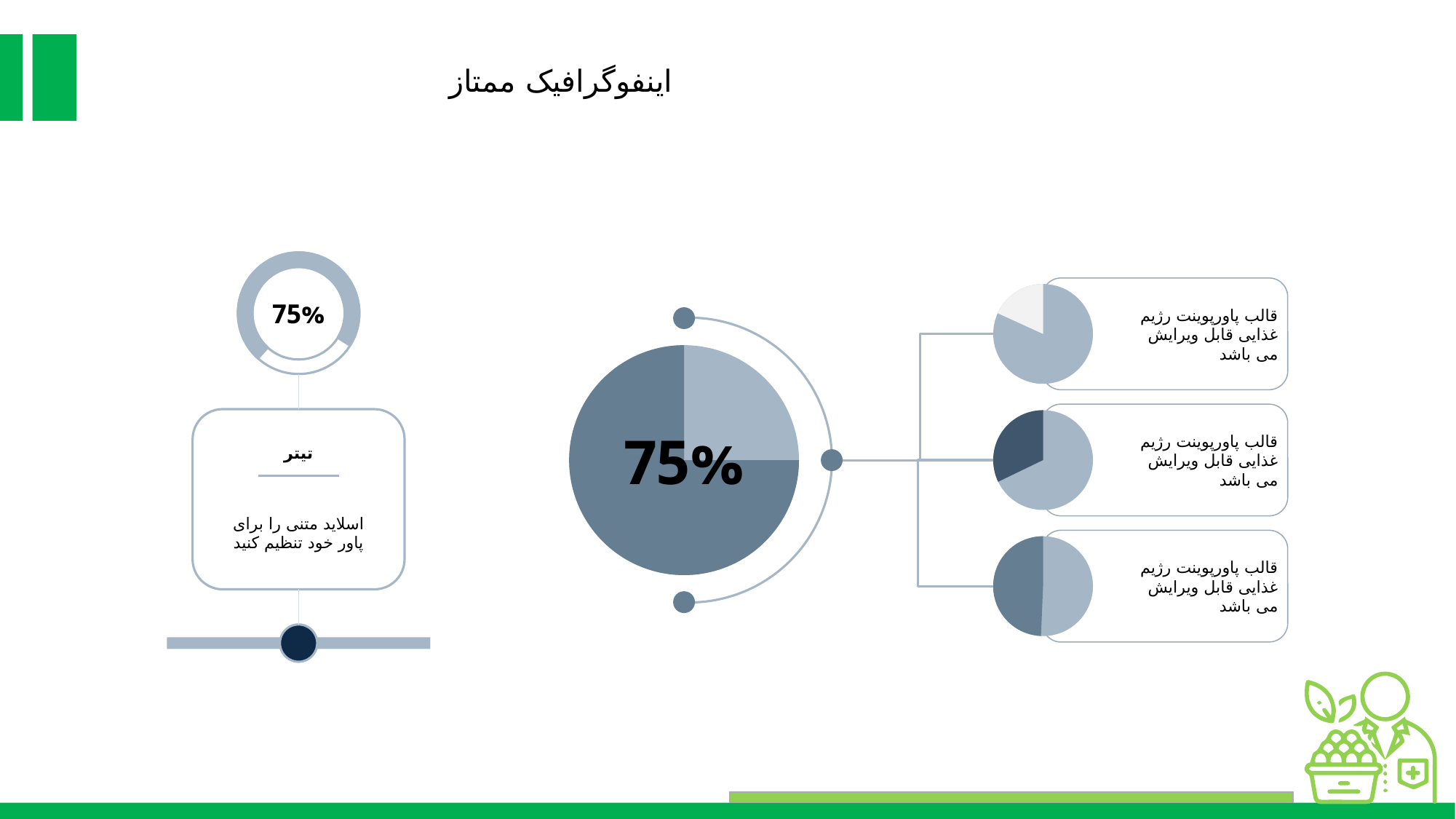

اینفوگرافیک ممتاز

75%
قالب پاورپوینت رژیم غذایی قابل ویرایش می باشد

75%
قالب پاورپوینت رژیم غذایی قابل ویرایش می باشد
تیتر

اسلاید متنی را برای پاور خود تنظیم کنید

قالب پاورپوینت رژیم غذایی قابل ویرایش می باشد